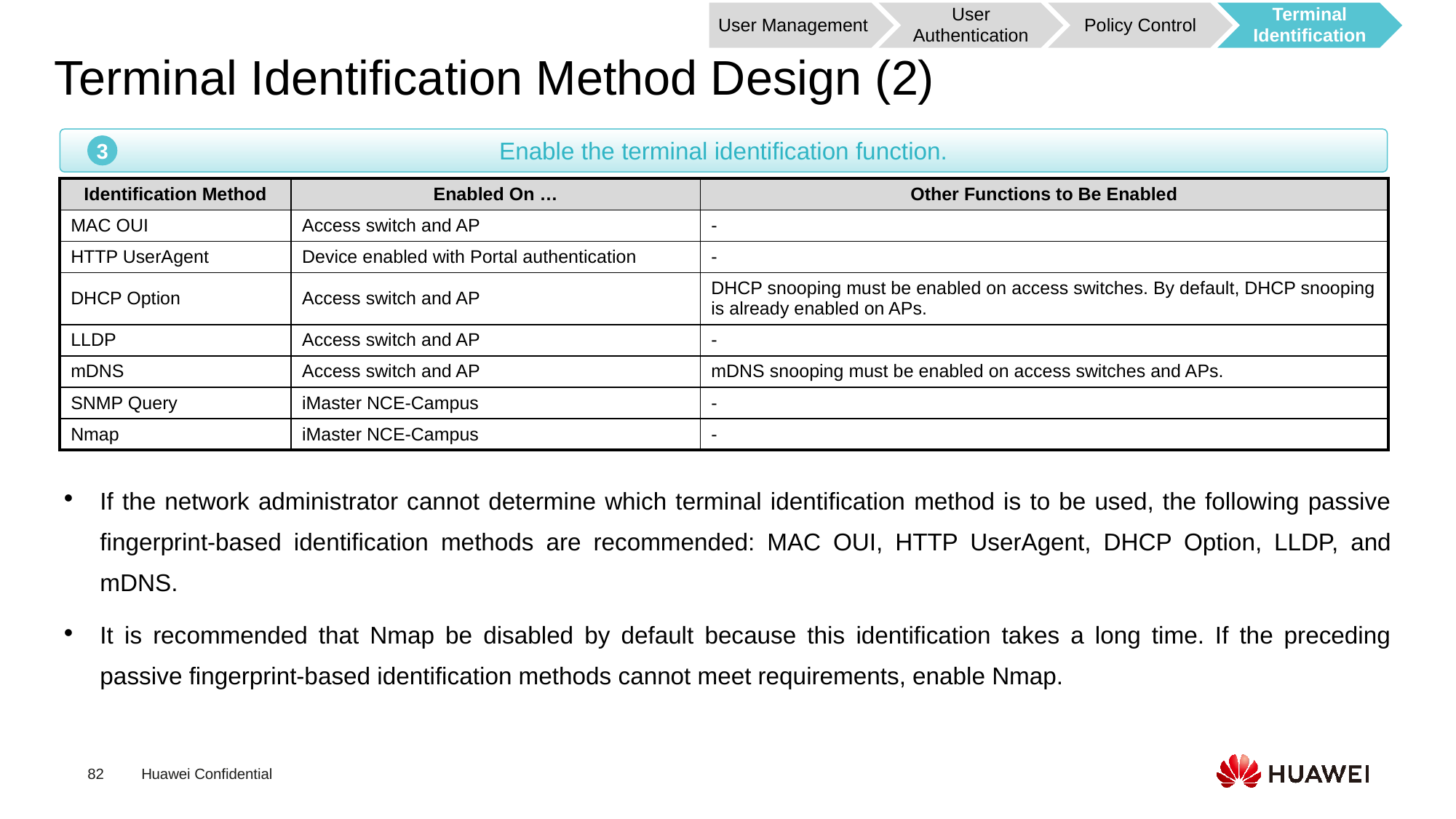

User Management
User Authentication
Policy Control
Terminal Identification
# Terminal Identification Method Design (2)
Enable the terminal identification function.
3
| Identification Method | Enabled On … | Other Functions to Be Enabled |
| --- | --- | --- |
| MAC OUI | Access switch and AP | - |
| HTTP UserAgent | Device enabled with Portal authentication | - |
| DHCP Option | Access switch and AP | DHCP snooping must be enabled on access switches. By default, DHCP snooping is already enabled on APs. |
| LLDP | Access switch and AP | - |
| mDNS | Access switch and AP | mDNS snooping must be enabled on access switches and APs. |
| SNMP Query | iMaster NCE-Campus | - |
| Nmap | iMaster NCE-Campus | - |
If the network administrator cannot determine which terminal identification method is to be used, the following passive fingerprint-based identification methods are recommended: MAC OUI, HTTP UserAgent, DHCP Option, LLDP, and mDNS.
It is recommended that Nmap be disabled by default because this identification takes a long time. If the preceding passive fingerprint-based identification methods cannot meet requirements, enable Nmap.